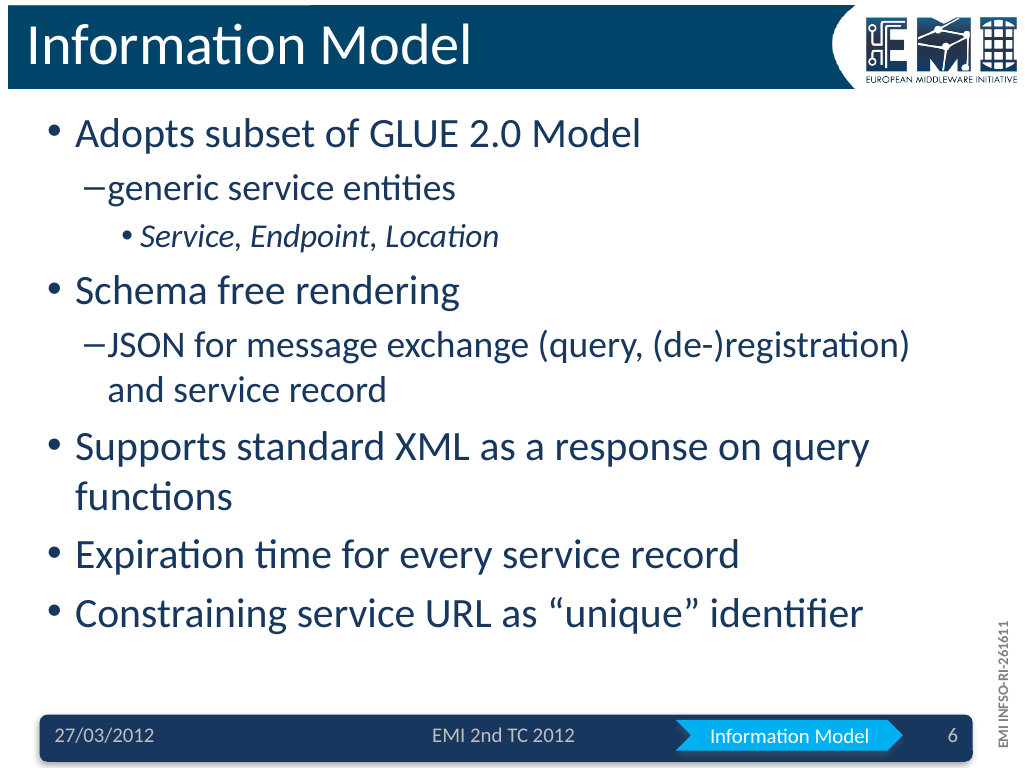

# Information Model
Adopts subset of GLUE 2.0 Model
generic service entities
Service, Endpoint, Location
Schema free rendering
JSON for message exchange (query, (de-)registration) and service record
Supports standard XML as a response on query functions
Expiration time for every service record
Constraining service URL as “unique” identifier

27/03/2012
EMI 2nd TC 2012
6
Information Model